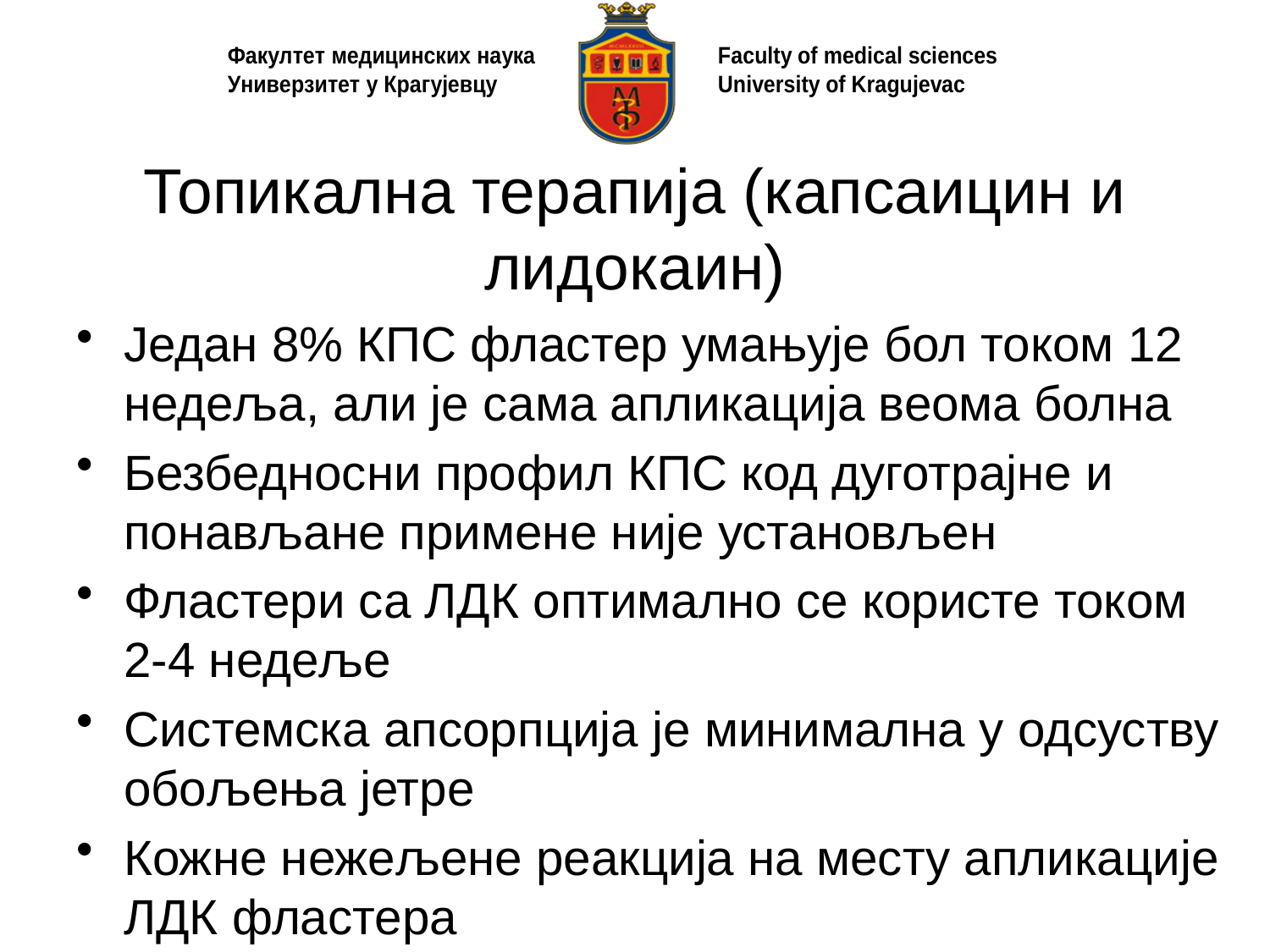

# Топикална терапија (капсаицин и лидокаин)
Један 8% КПС фластер умањује бол током 12 недеља, али је сама апликација веома болна
Безбедносни профил КПС код дуготрајне и понављане примене није установљен
Фластери са ЛДК оптимално се користе током 2-4 недеље
Системска апсорпција је минимална у одсуству обољења јетре
Кожне нежељене реакција на месту апликације ЛДК фластера